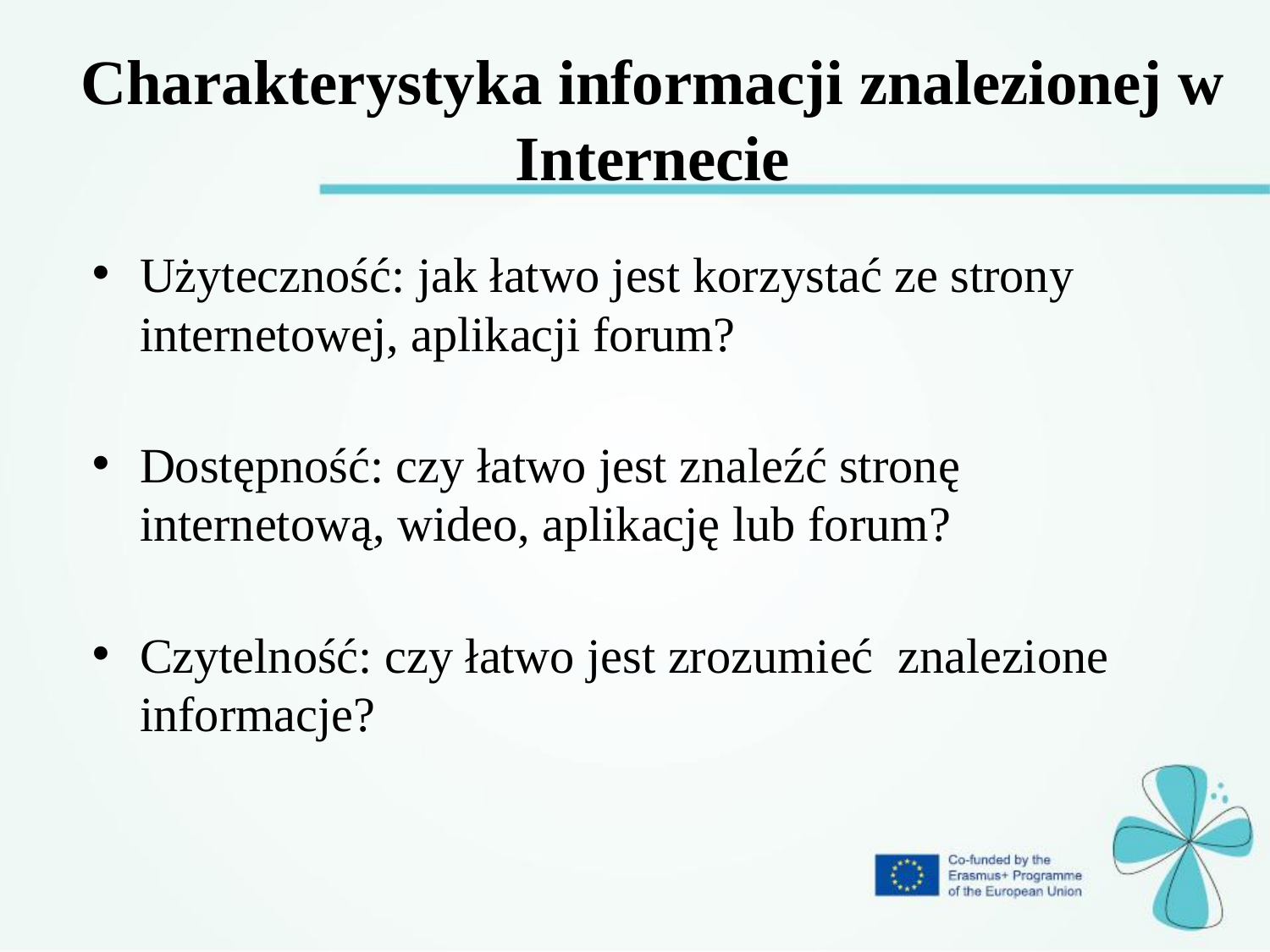

# Charakterystyka informacji znalezionej w Internecie
Użyteczność: jak łatwo jest korzystać ze strony internetowej, aplikacji forum?

Dostępność: czy łatwo jest znaleźć stronę internetową, wideo, aplikację lub forum?

Czytelność: czy łatwo jest zrozumieć  znalezione informacje?